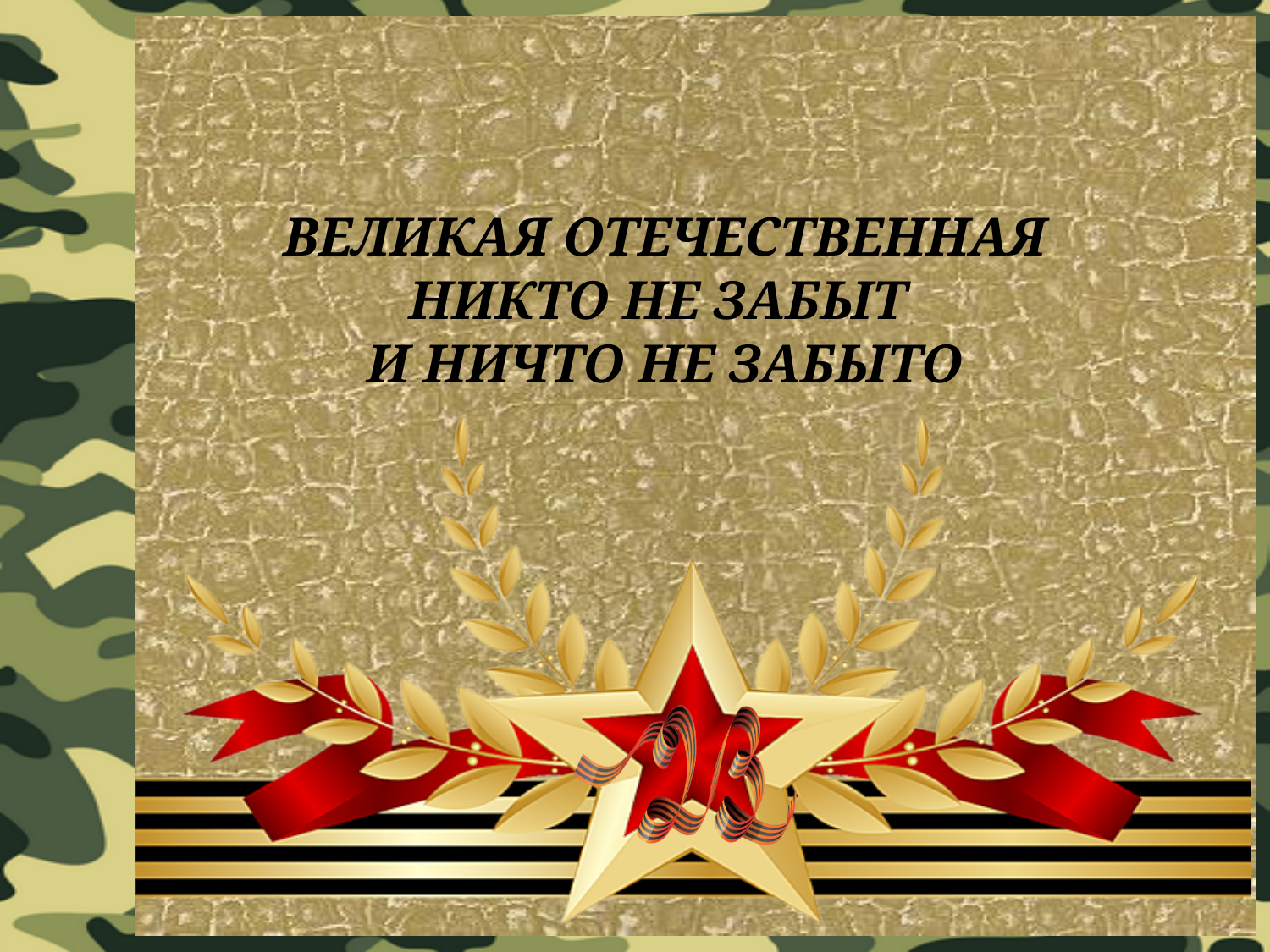

# ВЕЛИКАЯ ОТЕЧЕСТВЕННАЯ НИКТО НЕ ЗАБЫТ И НИЧТО НЕ ЗАБЫТО